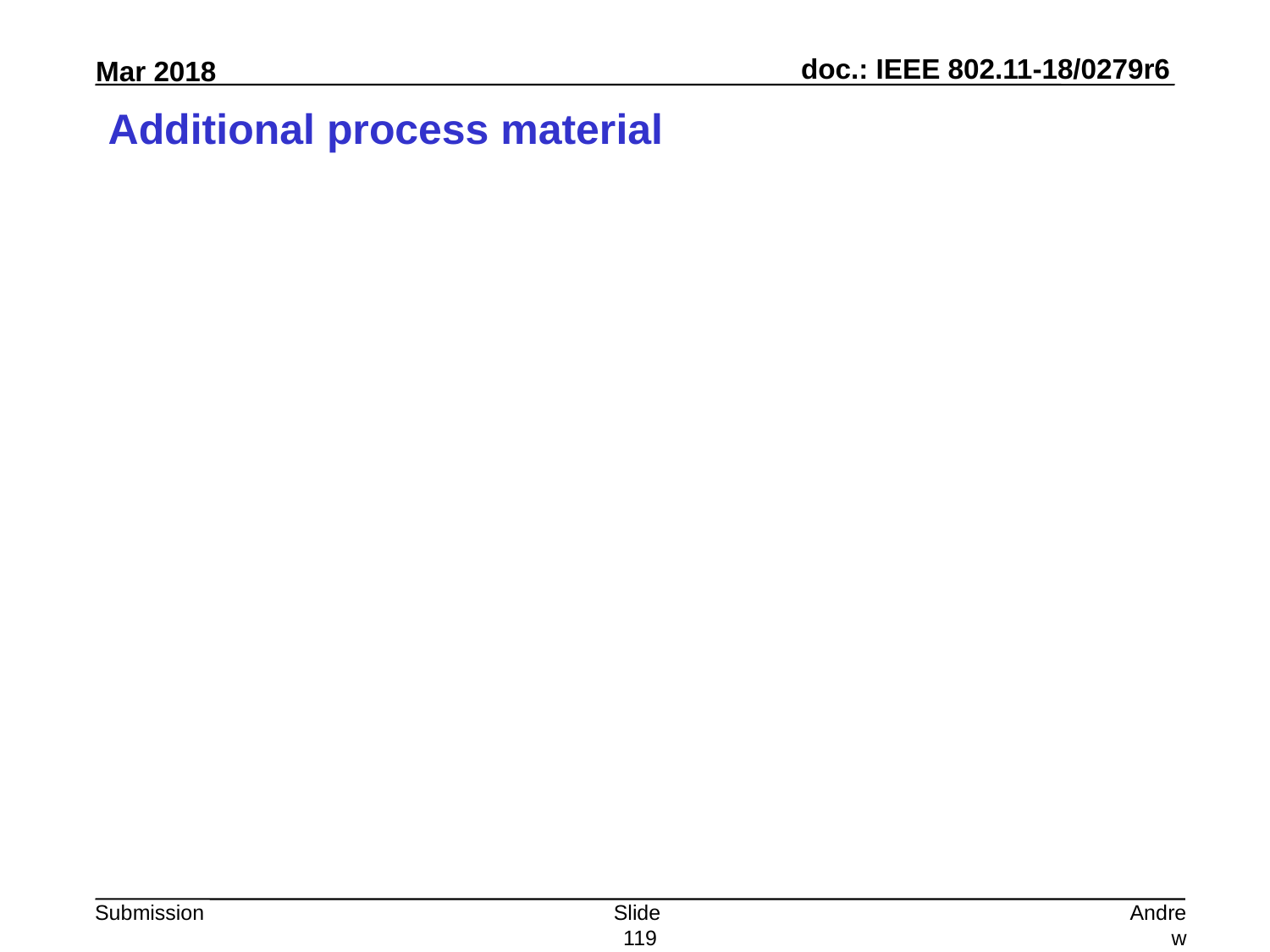

# Additional process material
Slide 119
Andrew Myles, Cisco